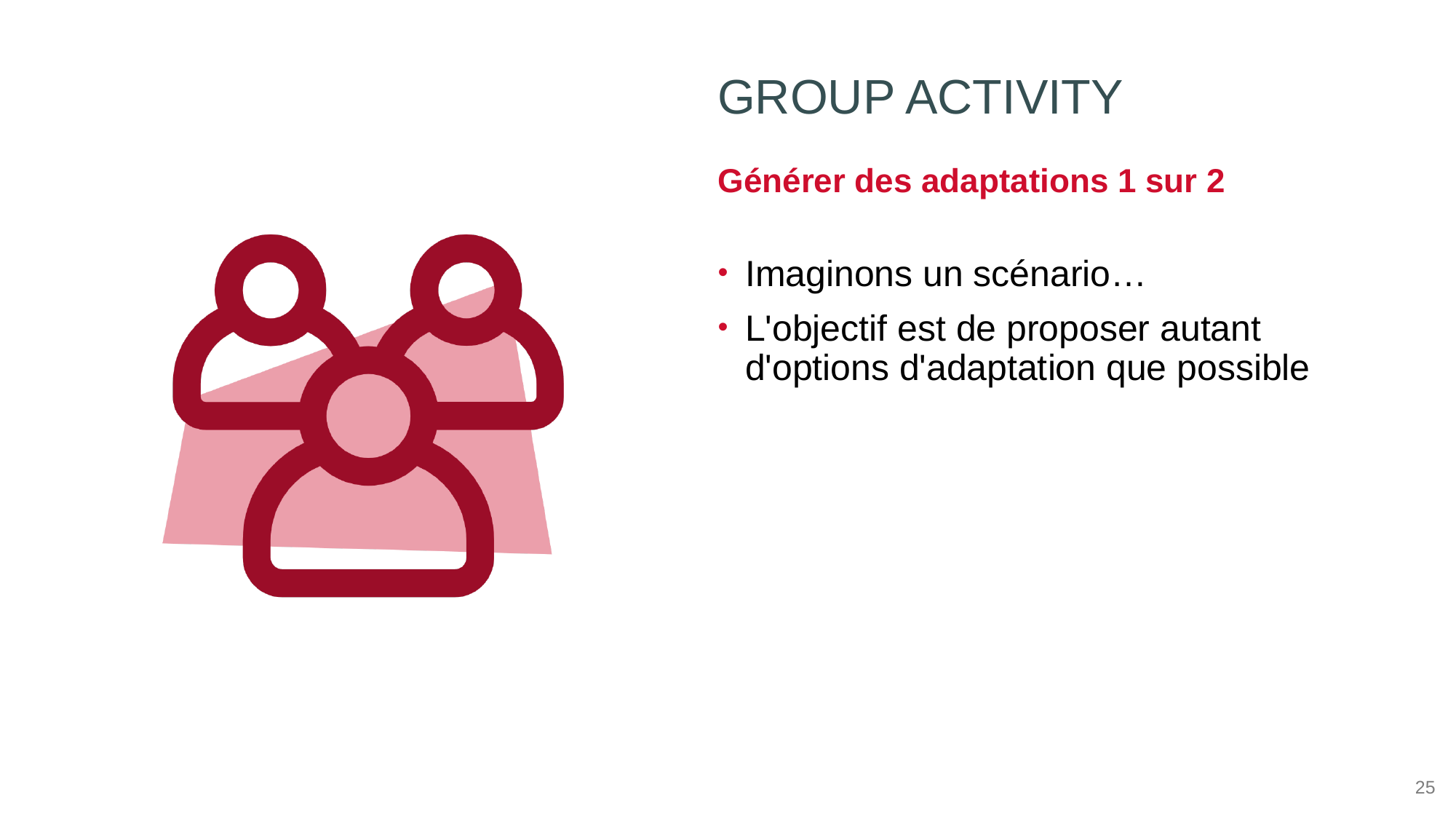

Générer des adaptations 1 sur 2
Imaginons un scénario…
L'objectif est de proposer autant d'options d'adaptation que possible
25